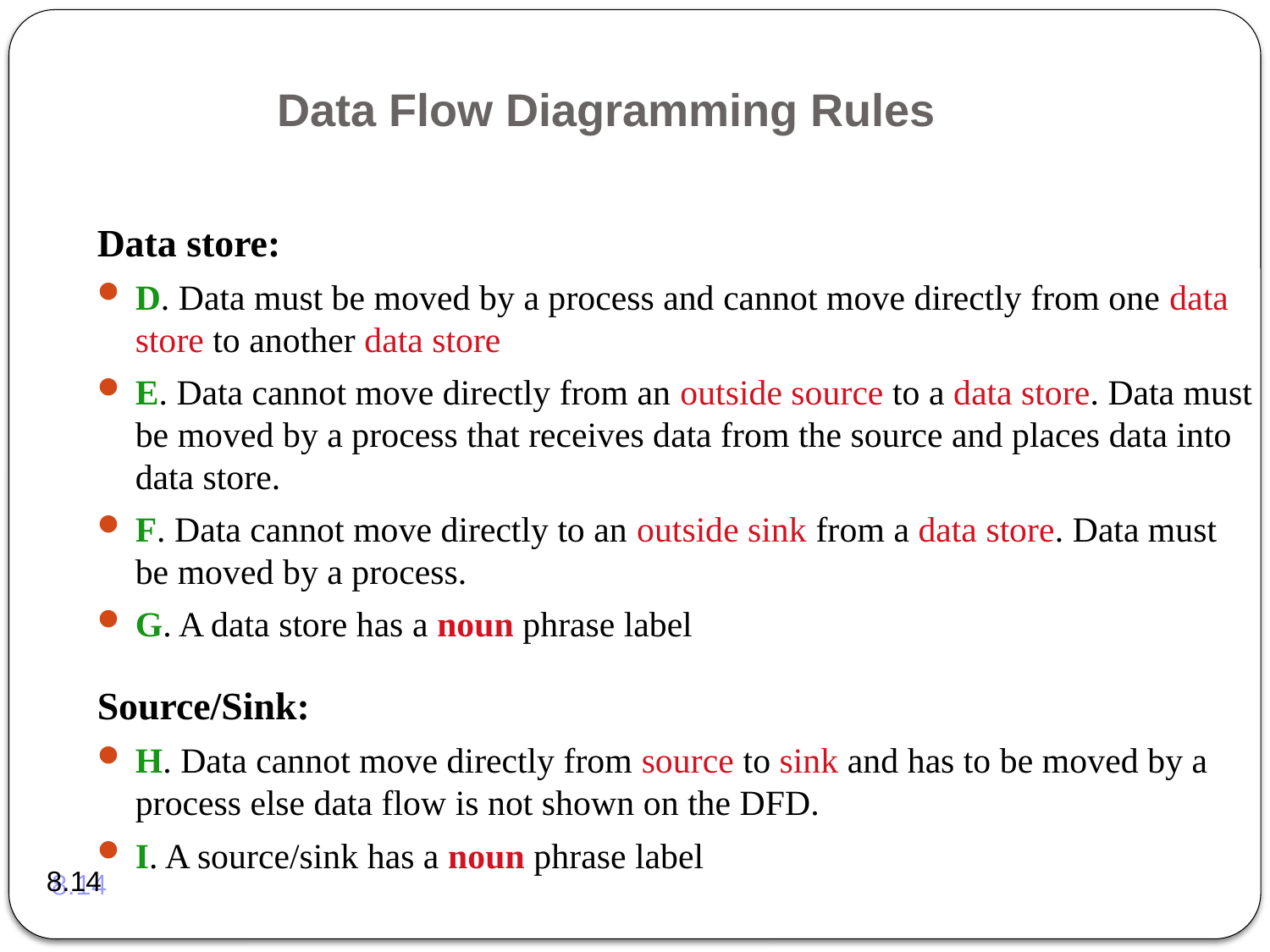

# Data Flow Diagramming Rules
Data store:
D. Data must be moved by a process and cannot move directly from one data store to another data store
E. Data cannot move directly from an outside source to a data store. Data must be moved by a process that receives data from the source and places data into data store.
F. Data cannot move directly to an outside sink from a data store. Data must be moved by a process.
G. A data store has a noun phrase label

Source/Sink:
H. Data cannot move directly from source to sink and has to be moved by a process else data flow is not shown on the DFD.
I. A source/sink has a noun phrase label

8.14